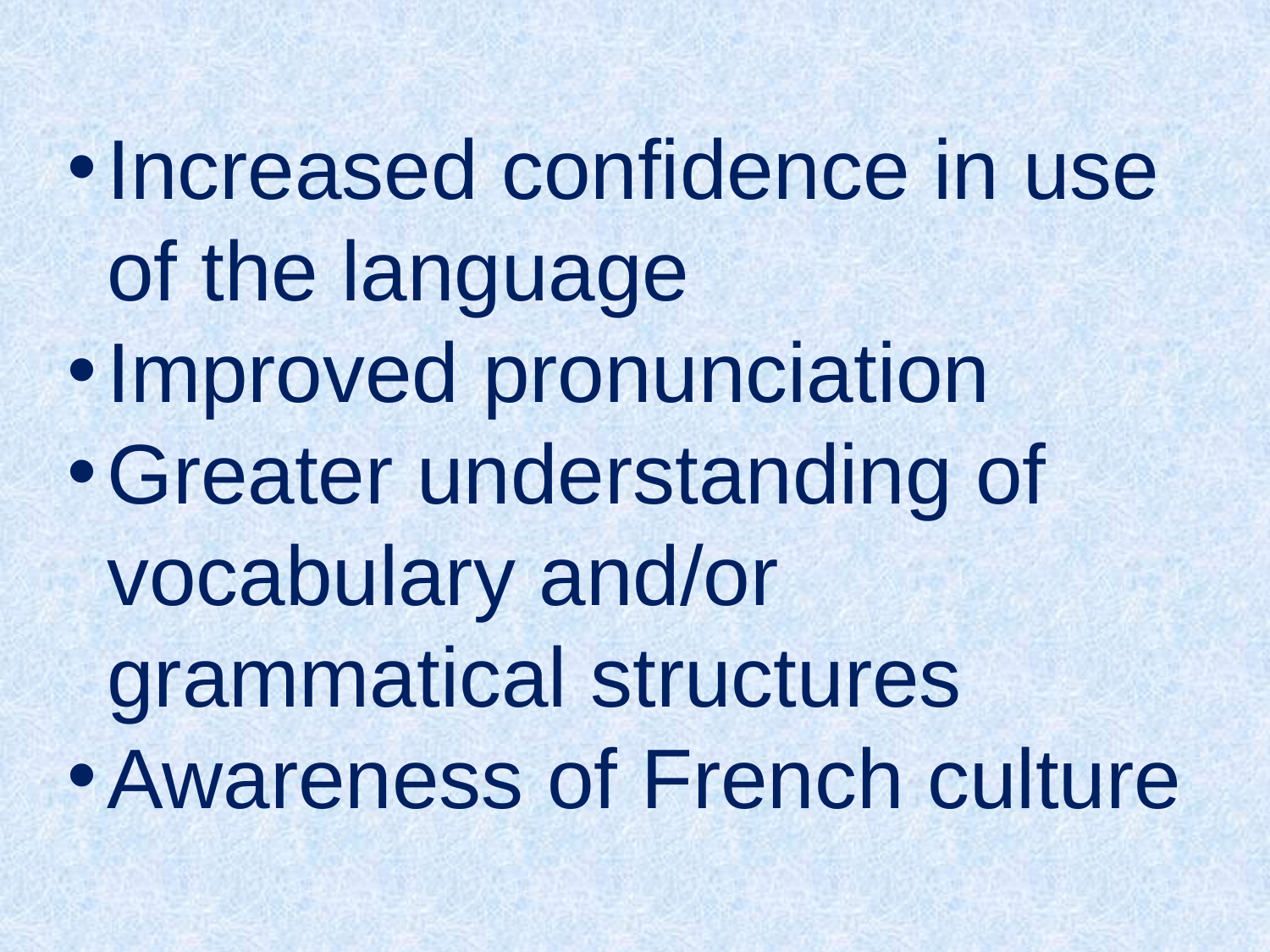

Increased confidence in use of the language
Improved pronunciation
Greater understanding of vocabulary and/or grammatical structures
Awareness of French culture